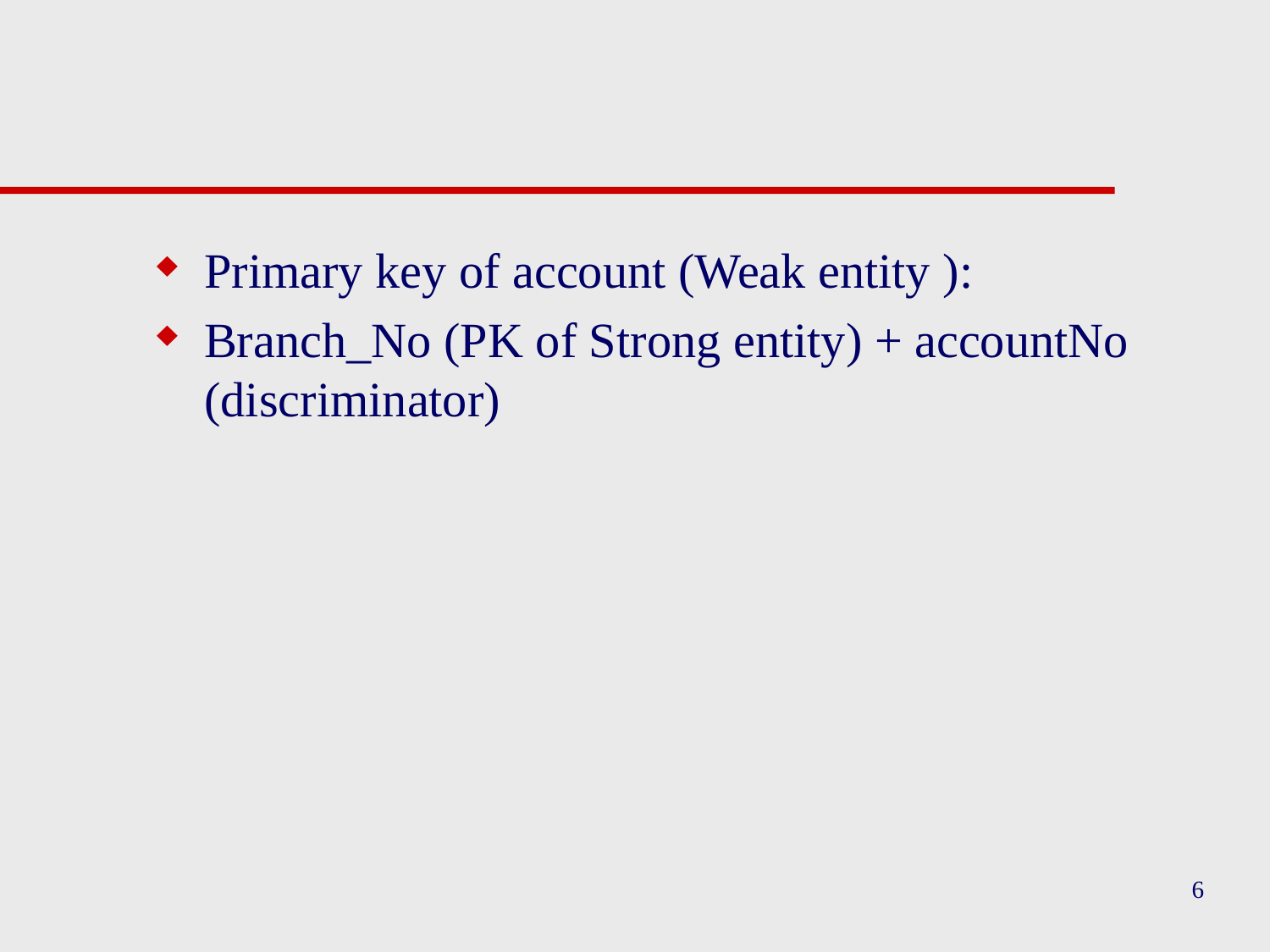

Primary key of account (Weak entity ):
Branch_No (PK of Strong entity) + accountNo (discriminator)
6